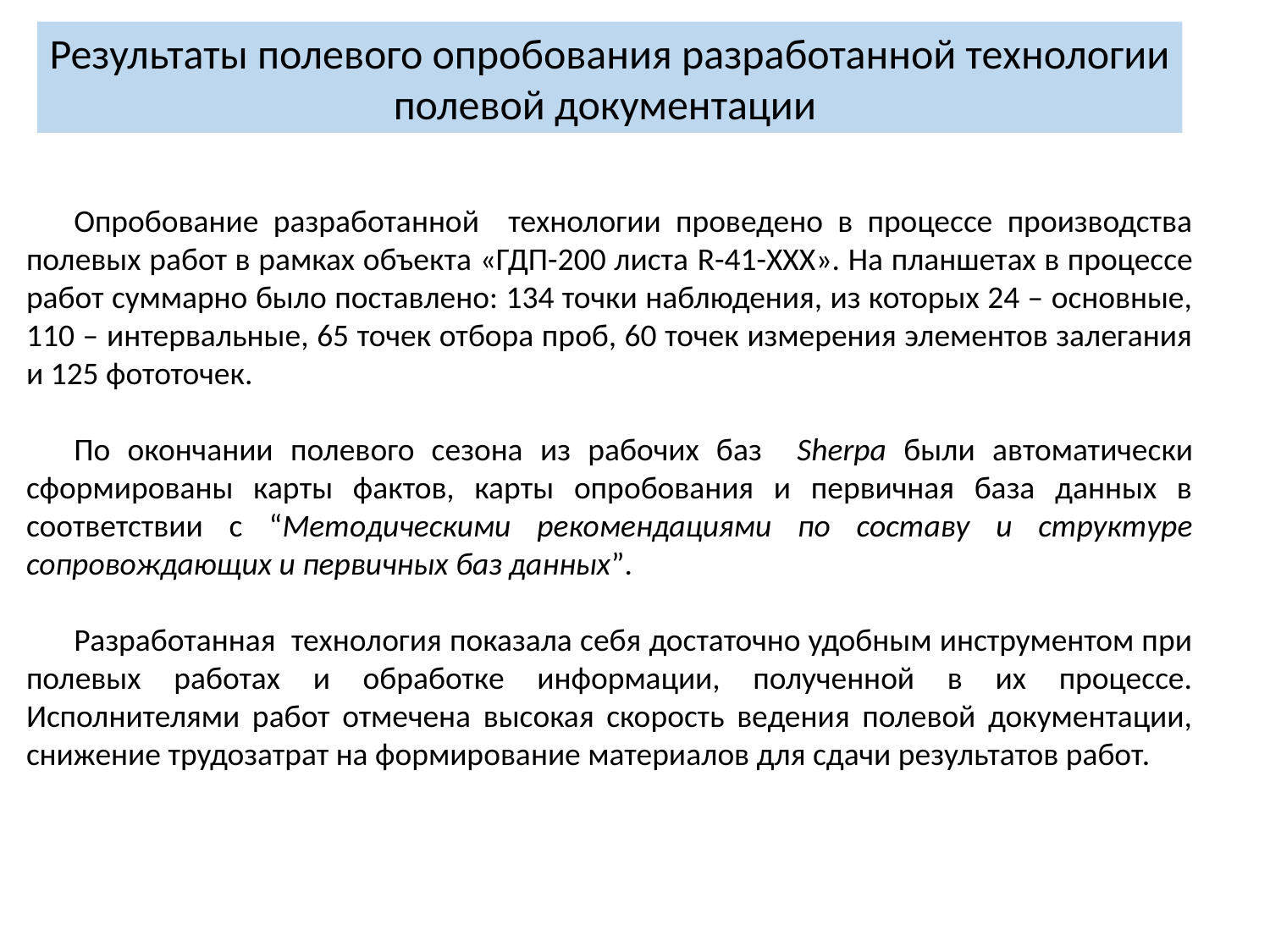

Результаты полевого опробования разработанной технологии полевой документации

Опробование разработанной  технологии проведено в процессе производства полевых работ в рамках объекта «ГДП-200 листа R-41-XXX». На планшетах в процессе работ суммарно было поставлено: 134 точки наблюдения, из которых 24 – основные, 110 – интервальные, 65 точек отбора проб, 60 точек измерения элементов залегания и 125 фототочек.

По окончании полевого сезона из рабочих баз  Sherpa были автоматически сформированы карты фактов, карты опробования и первичная база данных в соответствии с “Методическими рекомендациями по составу и структуре сопровождающих и первичных баз данных”.

Разработанная  технология показала себя достаточно удобным инструментом при полевых работах и обработке информации, полученной в их процессе. Исполнителями работ отмечена высокая скорость ведения полевой документации, снижение трудозатрат на формирование материалов для сдачи результатов работ.